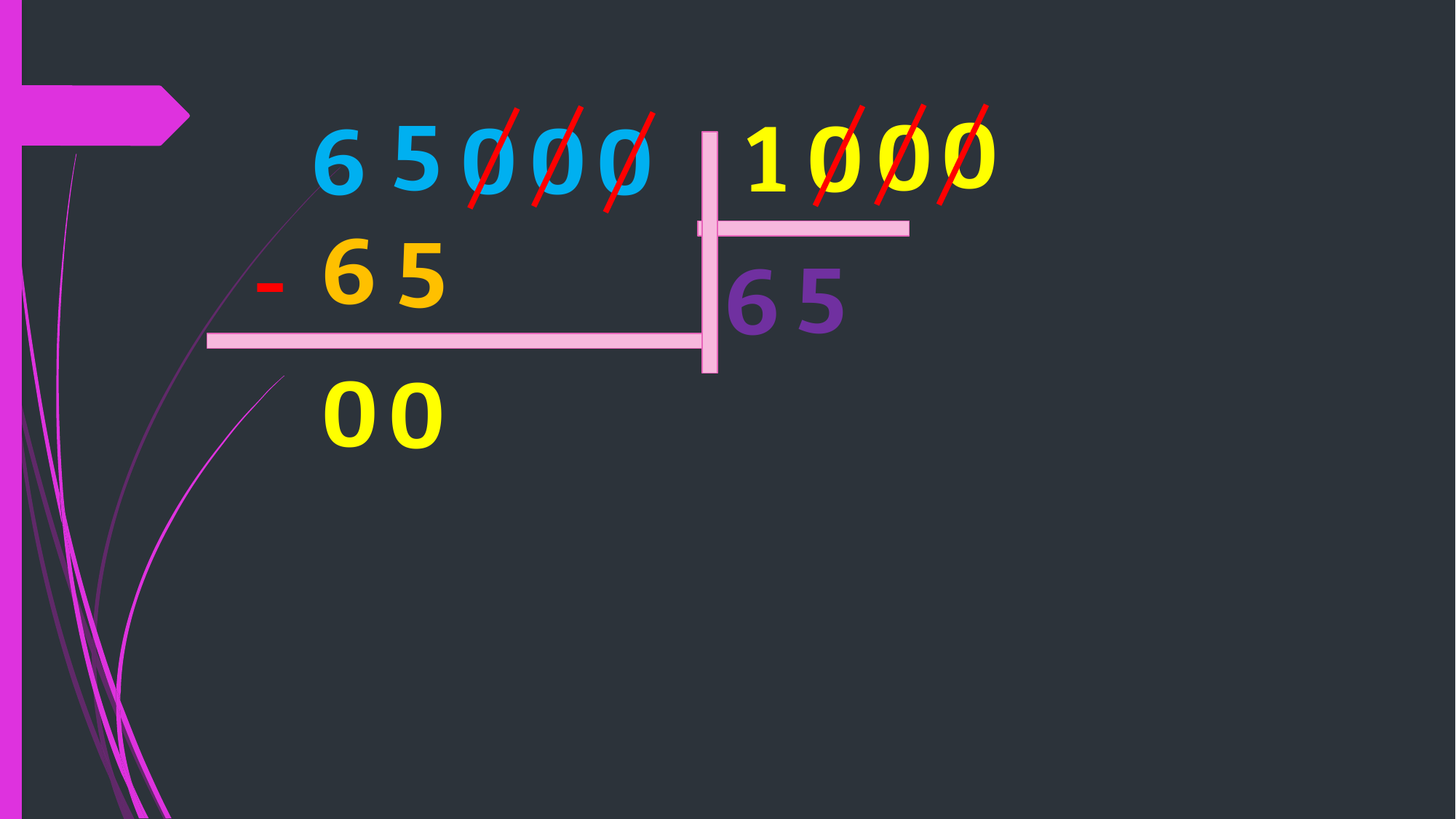

0
5
0
0
1
0
0
6
0

6
5

-
5
6

0
0